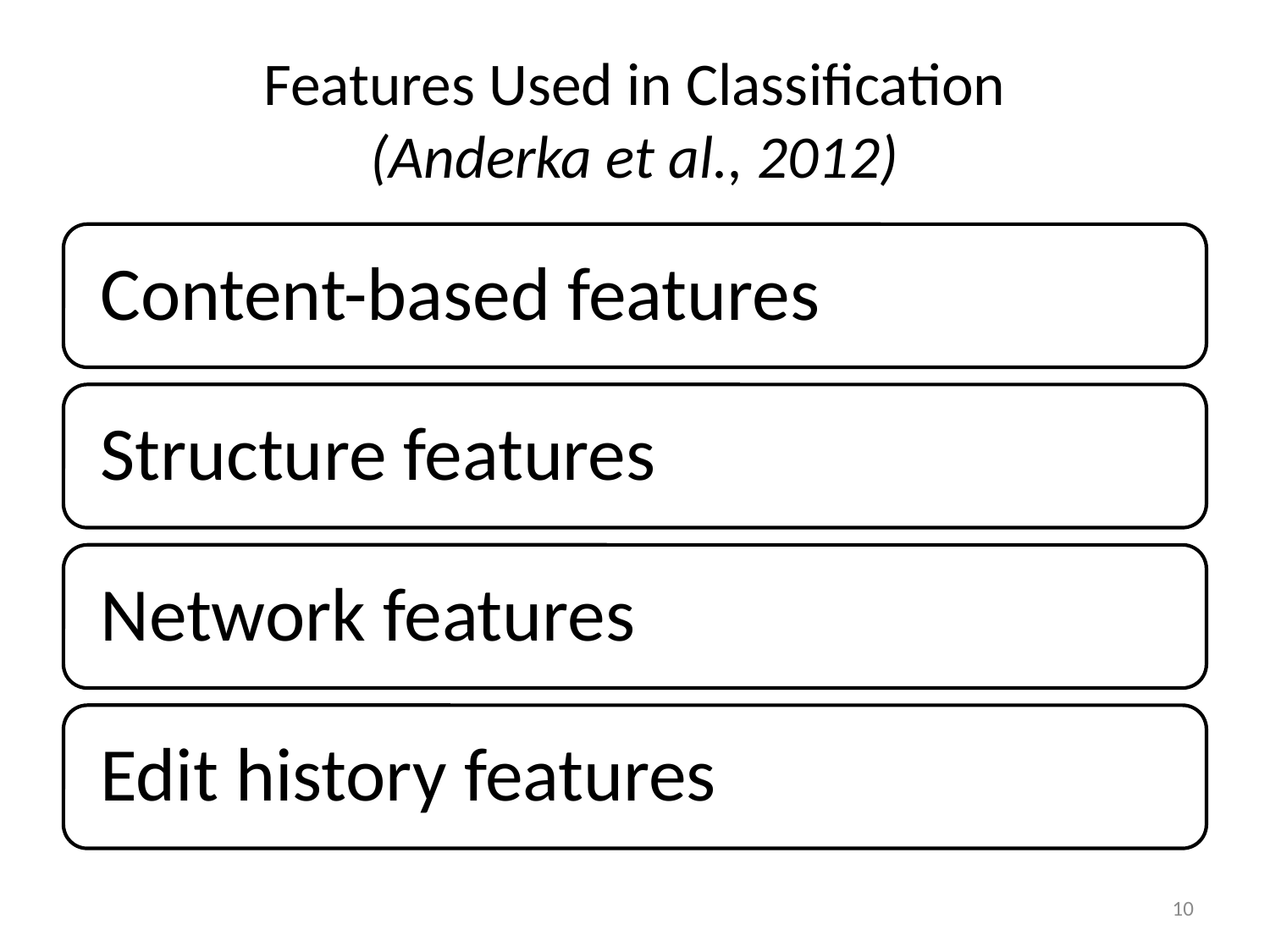

# Features Used in Classification (Anderka et al., 2012)
Content-based features
Structure features
Network features
Edit history features
10